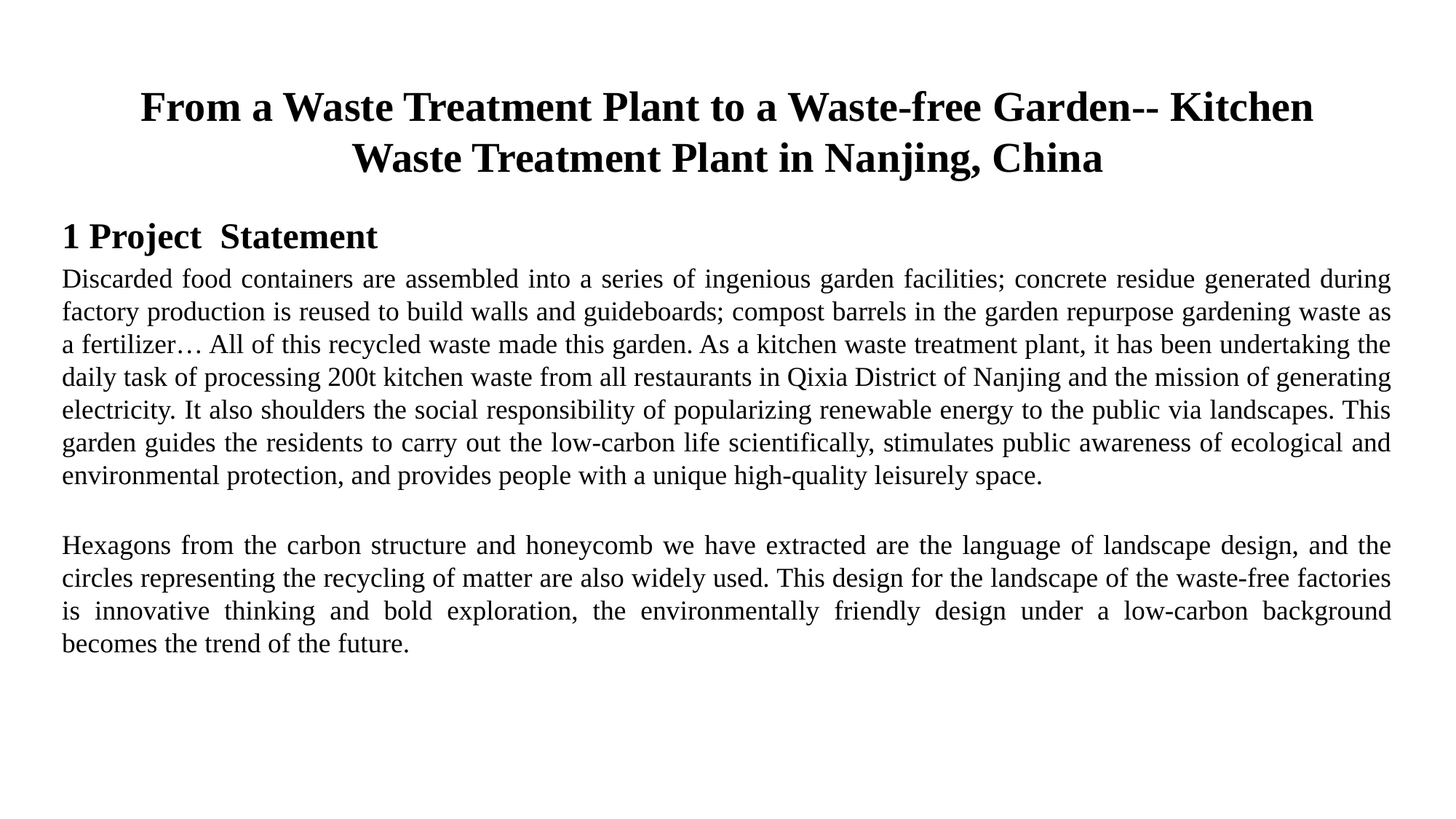

From a Waste Treatment Plant to a Waste-free Garden-- Kitchen Waste Treatment Plant in Nanjing, China
1 Project  Statement
Discarded food containers are assembled into a series of ingenious garden facilities; concrete residue generated during factory production is reused to build walls and guideboards; compost barrels in the garden repurpose gardening waste as a fertilizer… All of this recycled waste made this garden. As a kitchen waste treatment plant, it has been undertaking the daily task of processing 200t kitchen waste from all restaurants in Qixia District of Nanjing and the mission of generating electricity. It also shoulders the social responsibility of popularizing renewable energy to the public via landscapes. This garden guides the residents to carry out the low-carbon life scientifically, stimulates public awareness of ecological and environmental protection, and provides people with a unique high-quality leisurely space.

Hexagons from the carbon structure and honeycomb we have extracted are the language of landscape design, and the circles representing the recycling of matter are also widely used. This design for the landscape of the waste-free factories is innovative thinking and bold exploration, the environmentally friendly design under a low-carbon background becomes the trend of the future.